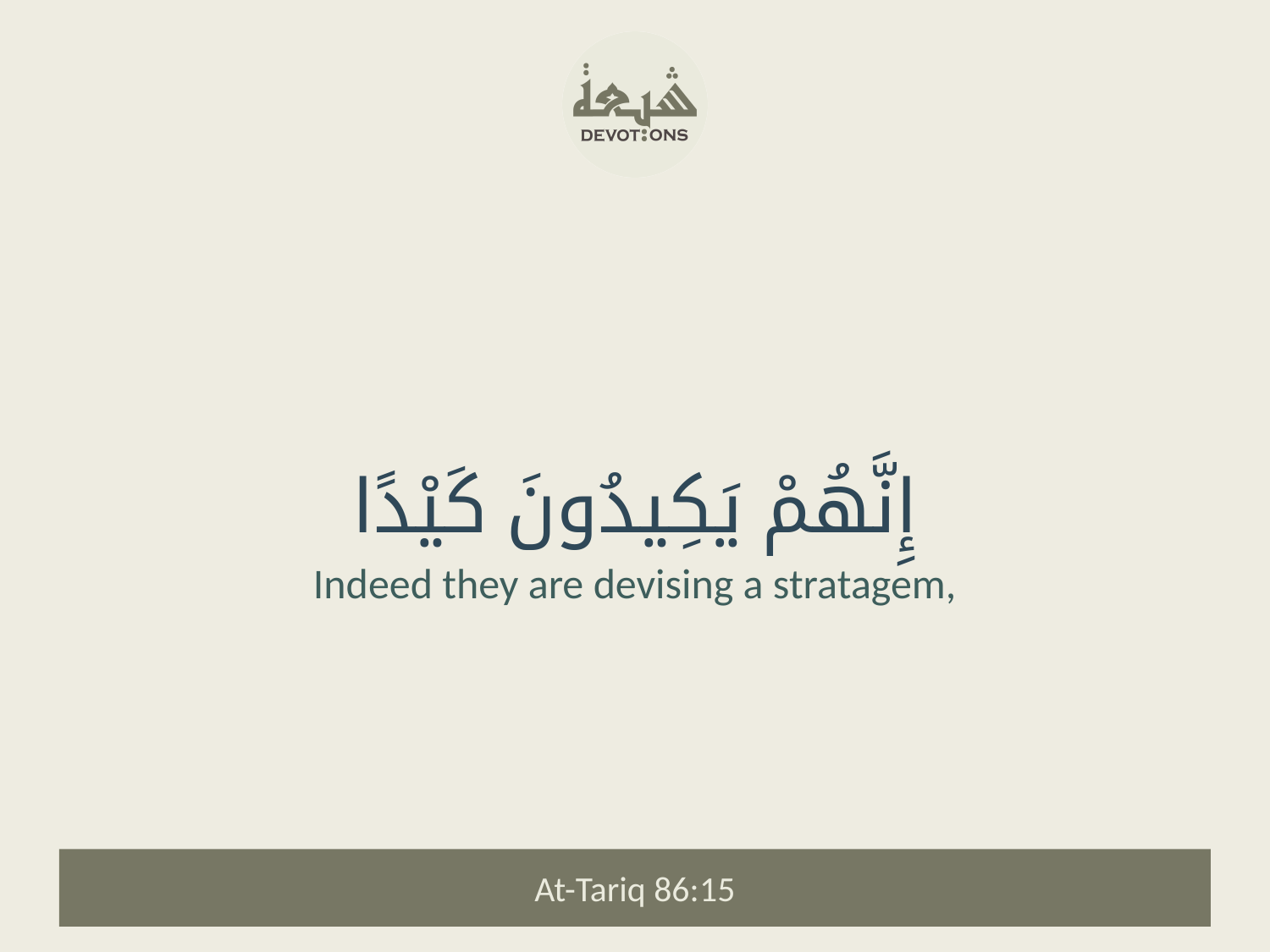

إِنَّهُمْ يَكِيدُونَ كَيْدًا
Indeed they are devising a stratagem,
At-Tariq 86:15